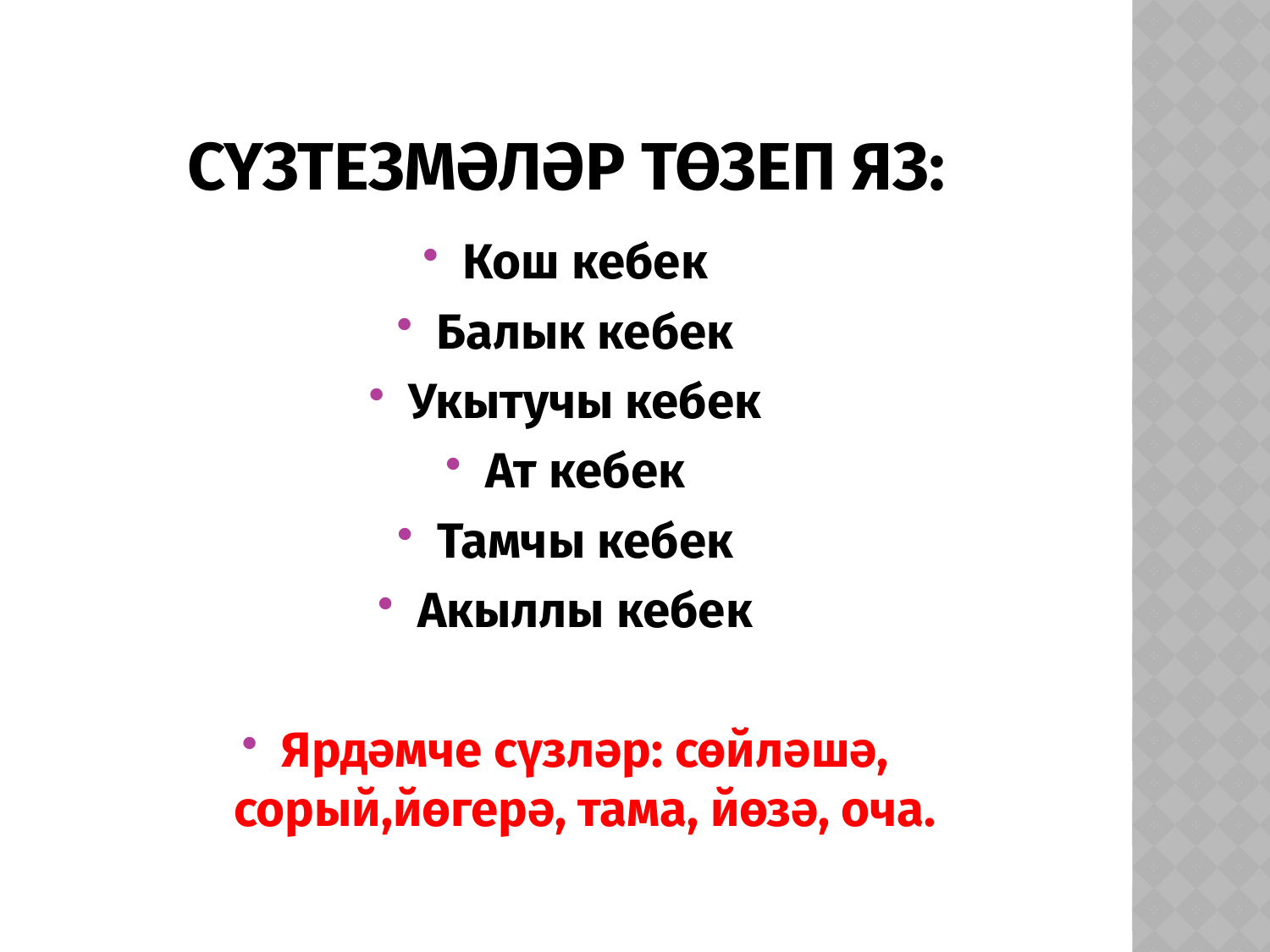

# Сүзтезмәләр төзеп яз:
Кош кебек
Балык кебек
Укытучы кебек
Ат кебек
Тамчы кебек
Акыллы кебек

Ярдәмче сүзләр: сөйләшә, сорый,йөгерә, тама, йөзә, оча.